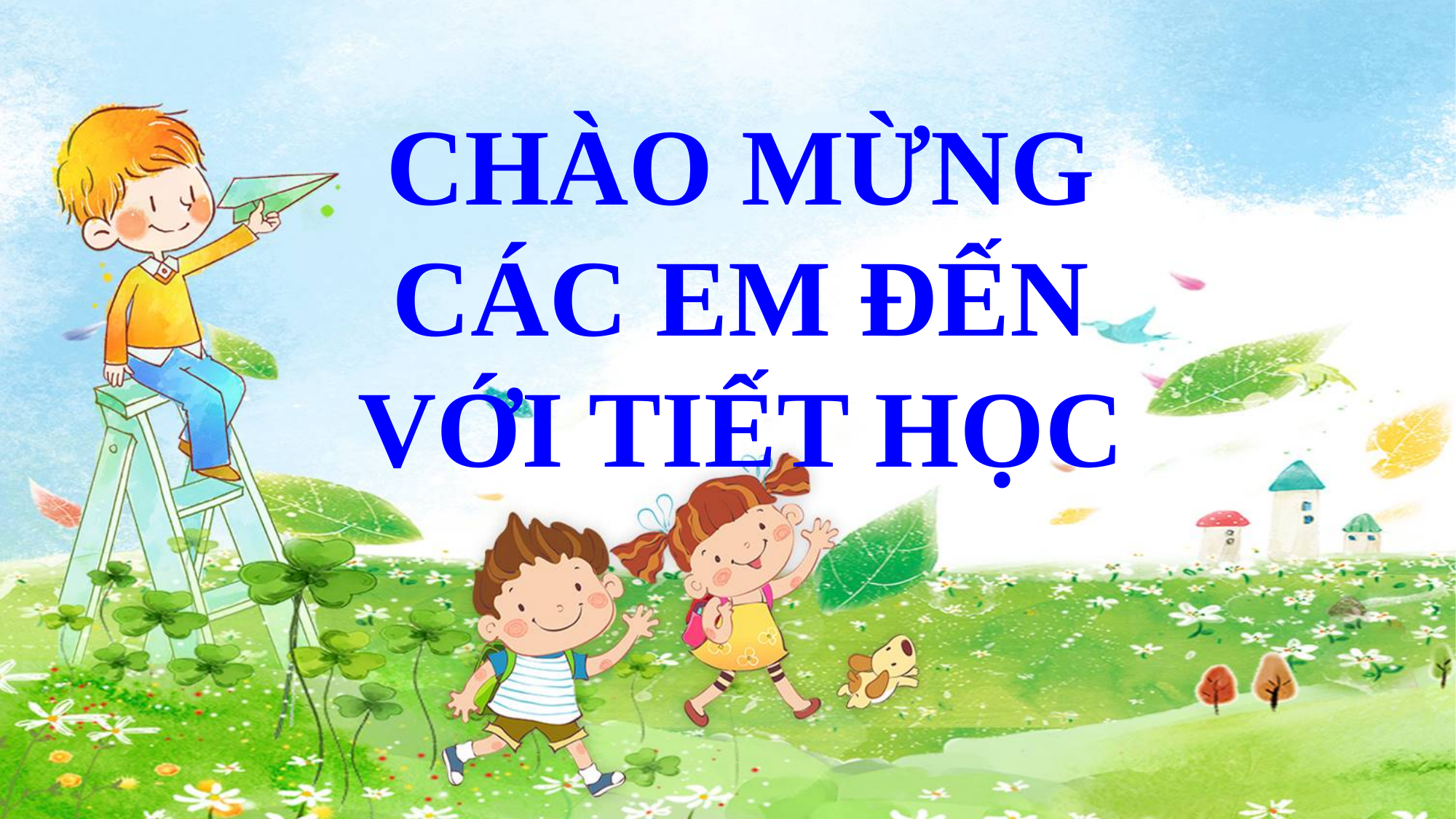

CHÀO MỪNG CÁC EM ĐẾN VỚI TIẾT HỌC